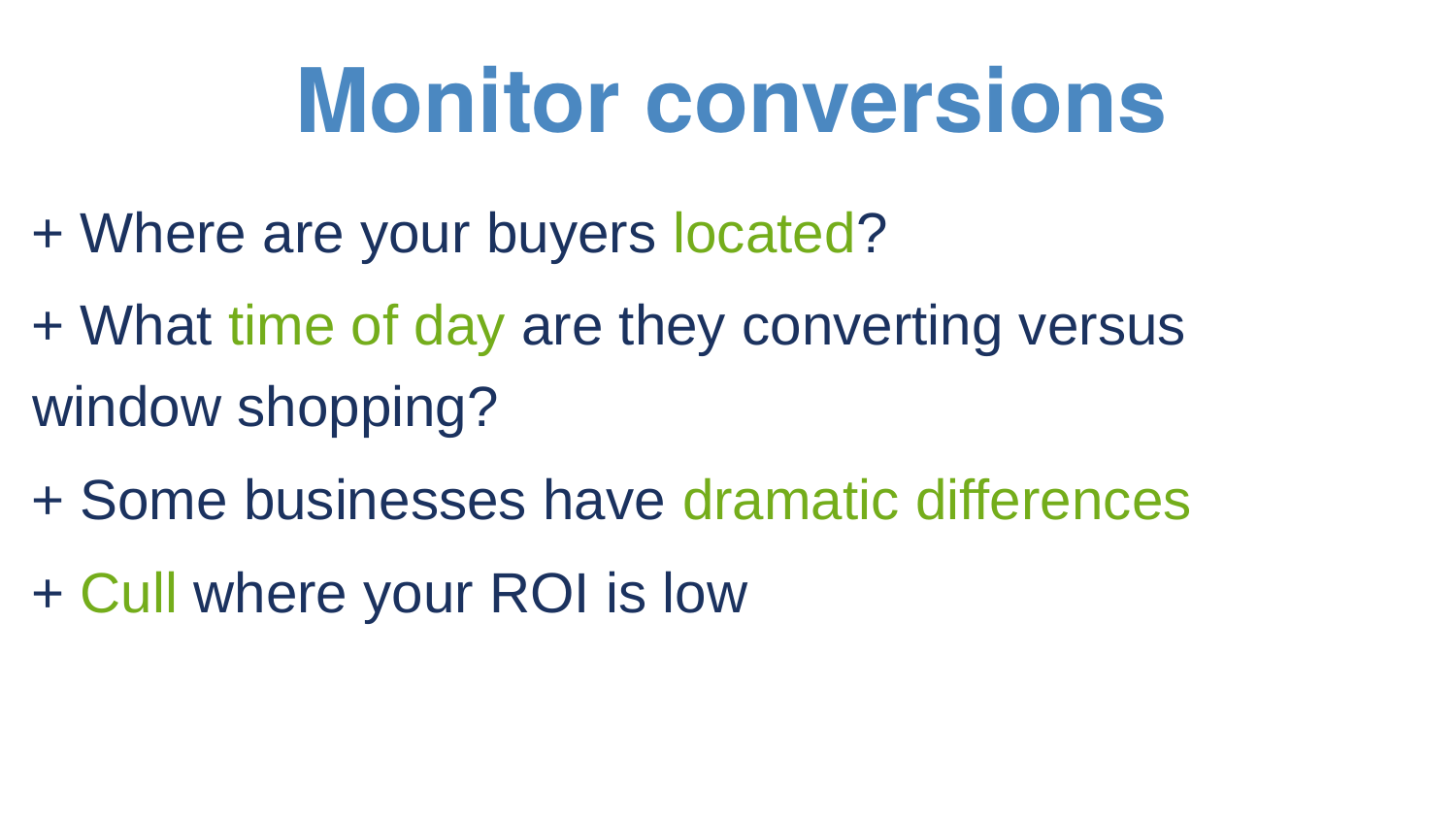

# Monitor conversions
+ Where are your buyers located?
+ What time of day are they converting versus window shopping?
+ Some businesses have dramatic differences
+ Cull where your ROI is low